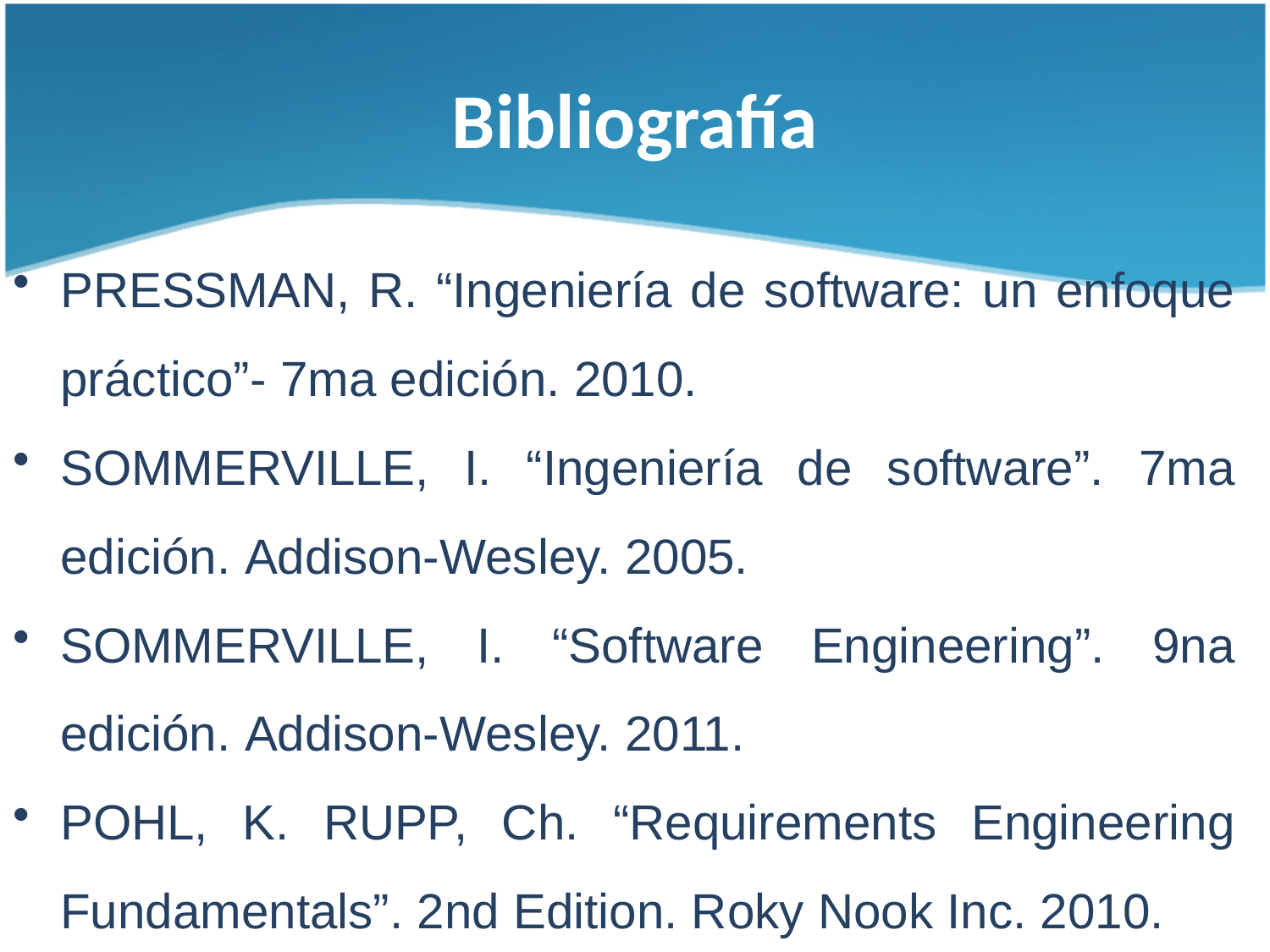

# Bibliografía
PRESSMAN, R. “Ingeniería de software: un enfoque práctico”- 7ma edición. 2010.
SOMMERVILLE, I. “Ingeniería de software”. 7ma edición. Addison-Wesley. 2005.
SOMMERVILLE, I. “Software Engineering”. 9na edición. Addison-Wesley. 2011.
POHL, K. RUPP, Ch. “Requirements Engineering Fundamentals”. 2nd Edition. Roky Nook Inc. 2010.